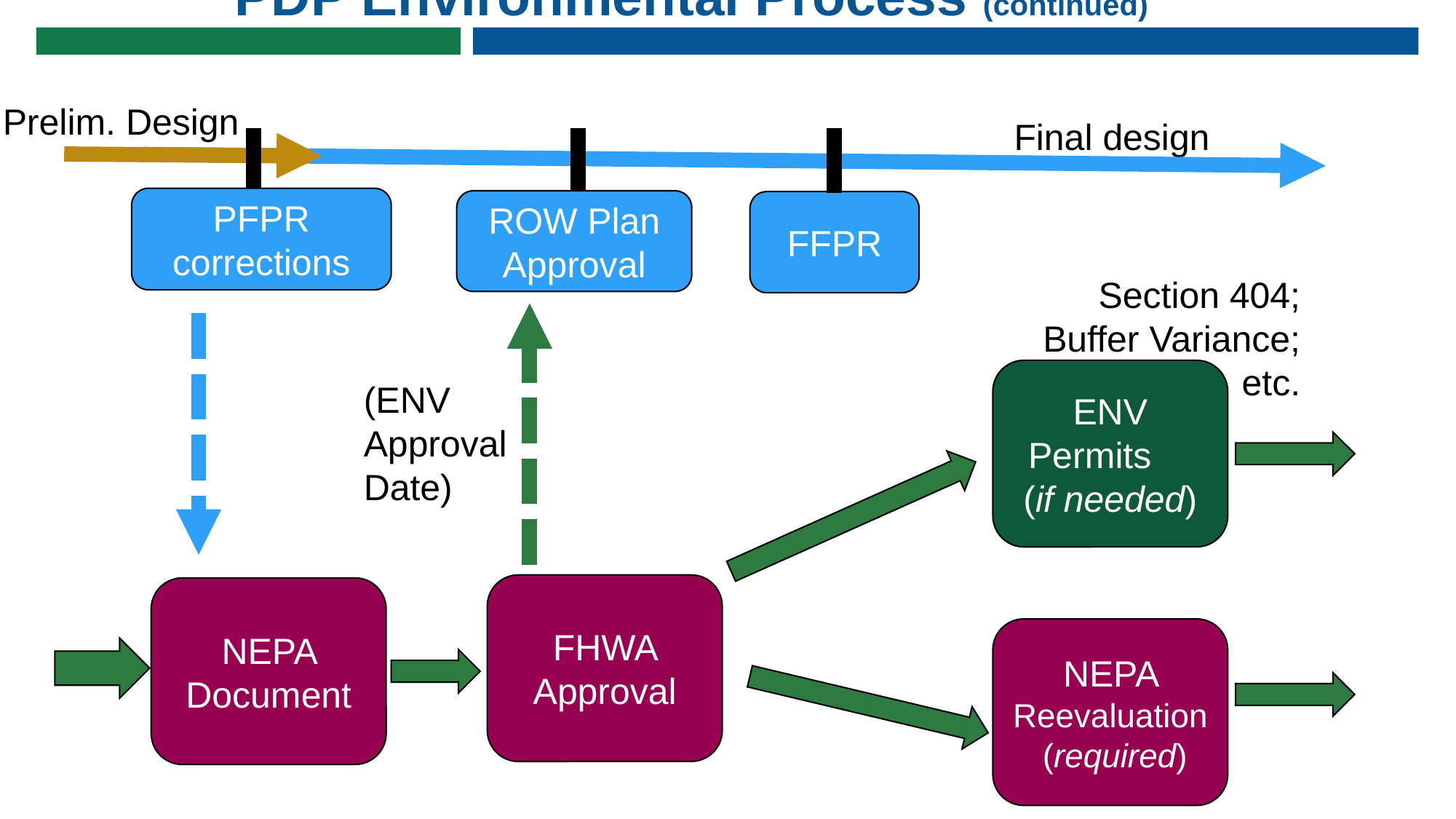

# PDP Environmental Process (continued)
Prelim. Design
Final design
PFPR corrections
ROW Plan Approval
FFPR
Section 404; Buffer Variance; etc.
ENV Permits     (if needed)

(ENV Approval Date)

FHWA Approval
NEPA Document

NEPA Reevaluation  (required)